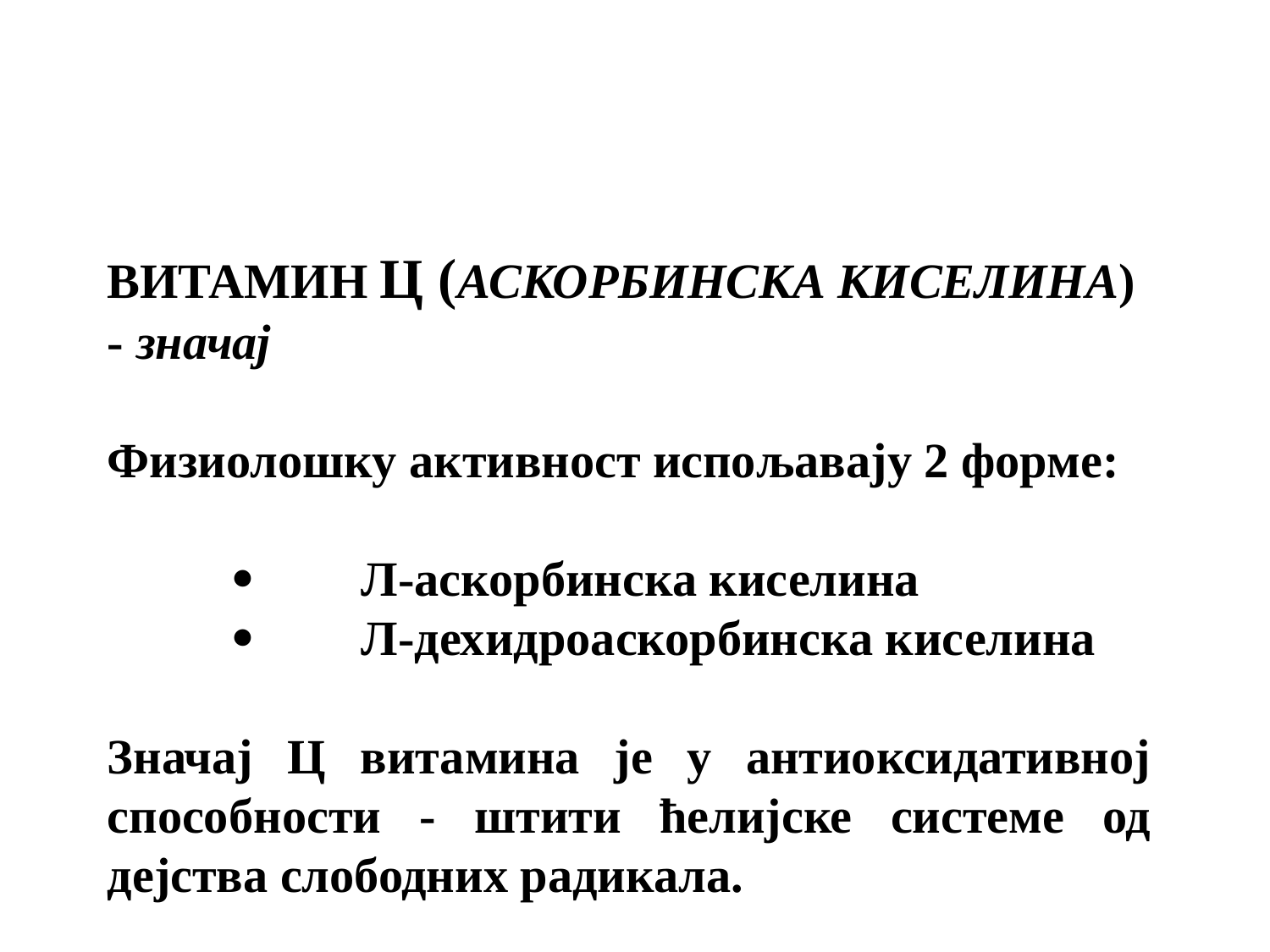

ВИТАМИН Ц (АСКОРБИНСКА КИСЕЛИНА) - значај

Физиолошку активност испољавају 2 форме:

•	Л-аскорбинска киселина
•	Л-дехидроаскорбинска киселина

Значај Ц витамина је у антиоксидативној способности - штити ћелијске системе од дејства слободних радикала.